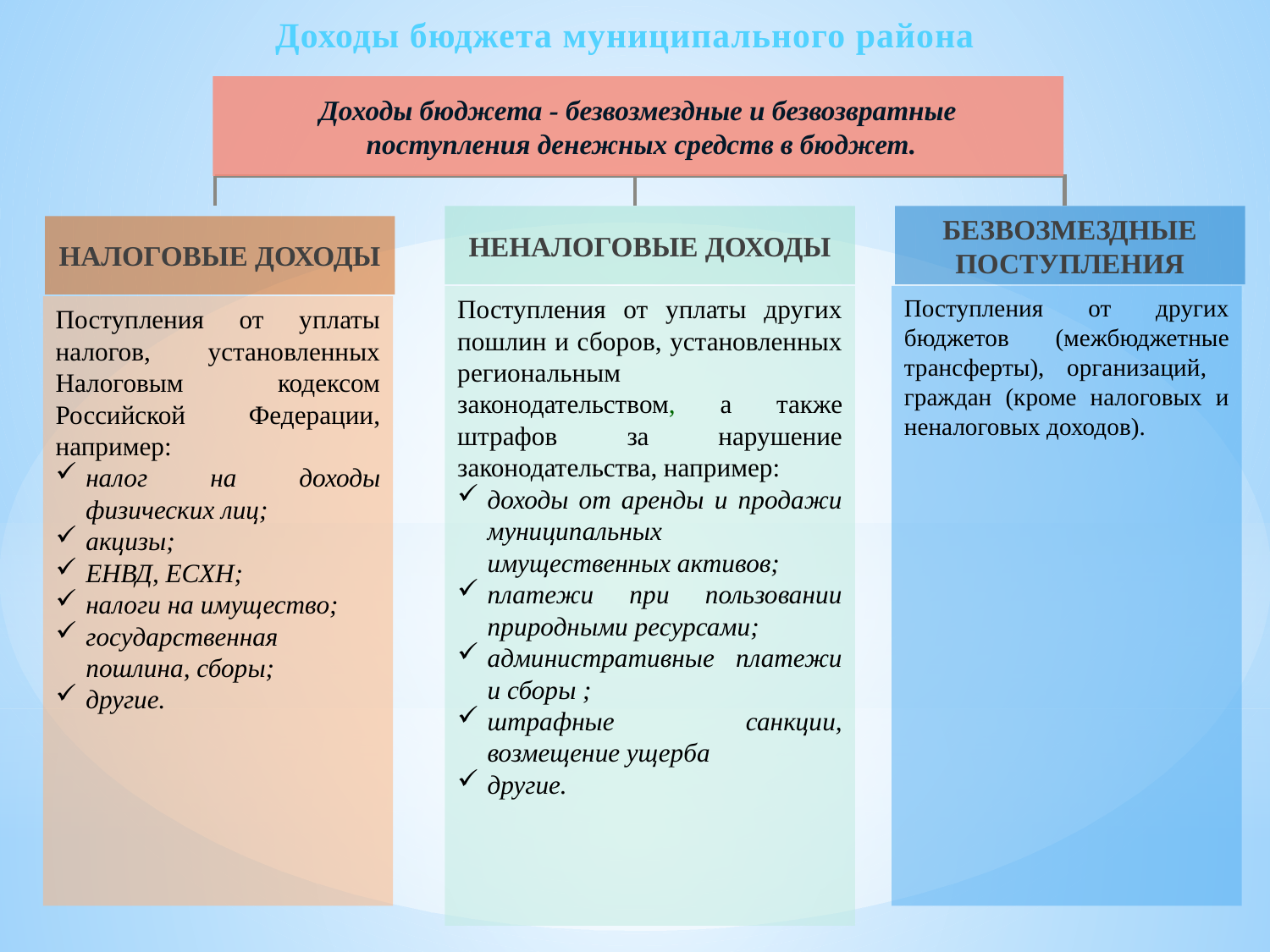

Доходы бюджета муниципального района
Доходы бюджета - безвозмездные и безвозвратные
 поступления денежных средств в бюджет.
НЕНАЛОГОВЫЕ ДОХОДЫ
БЕЗВОЗМЕЗДНЫЕ ПОСТУПЛЕНИЯ
НАЛОГОВЫЕ ДОХОДЫ
Поступления от уплаты других пошлин и сборов, установленных региональным законодательством, а также штрафов за нарушение законодательства, например:
доходы от аренды и продажи муниципальных имущественных активов;
платежи при пользовании природными ресурсами;
административные платежи и сборы ;
штрафные санкции, возмещение ущерба
другие.
Поступления от других бюджетов (межбюджетные трансферты), организаций,
граждан (кроме налоговых и неналоговых доходов).
Поступления от уплаты налогов, установленных Налоговым кодексом Российской Федерации, например:
налог на доходы физических лиц;
акцизы;
ЕНВД, ЕСХН;
налоги на имущество;
государственная пошлина, сборы;
другие.